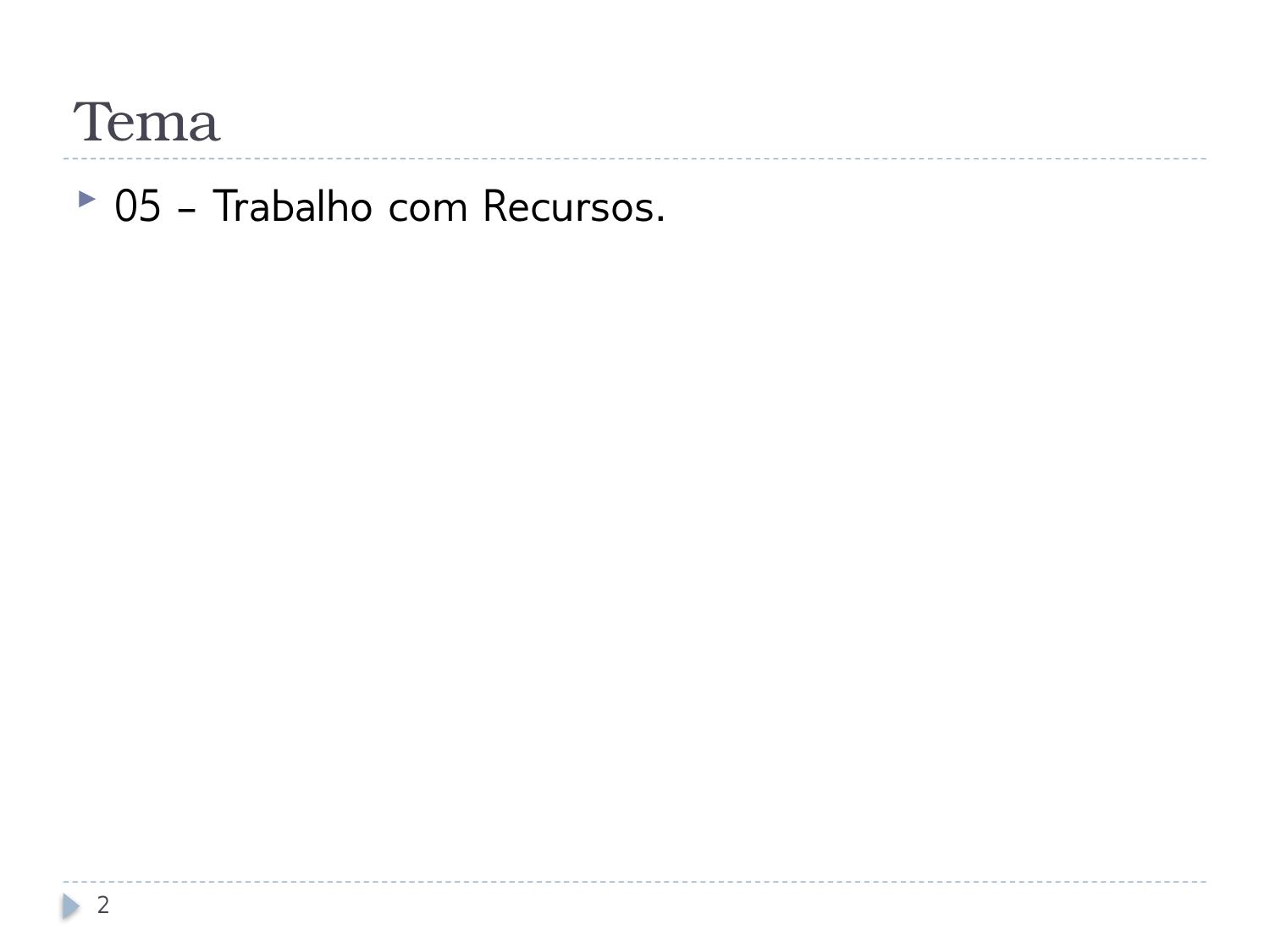

# Tema
05 – Trabalho com Recursos.
2